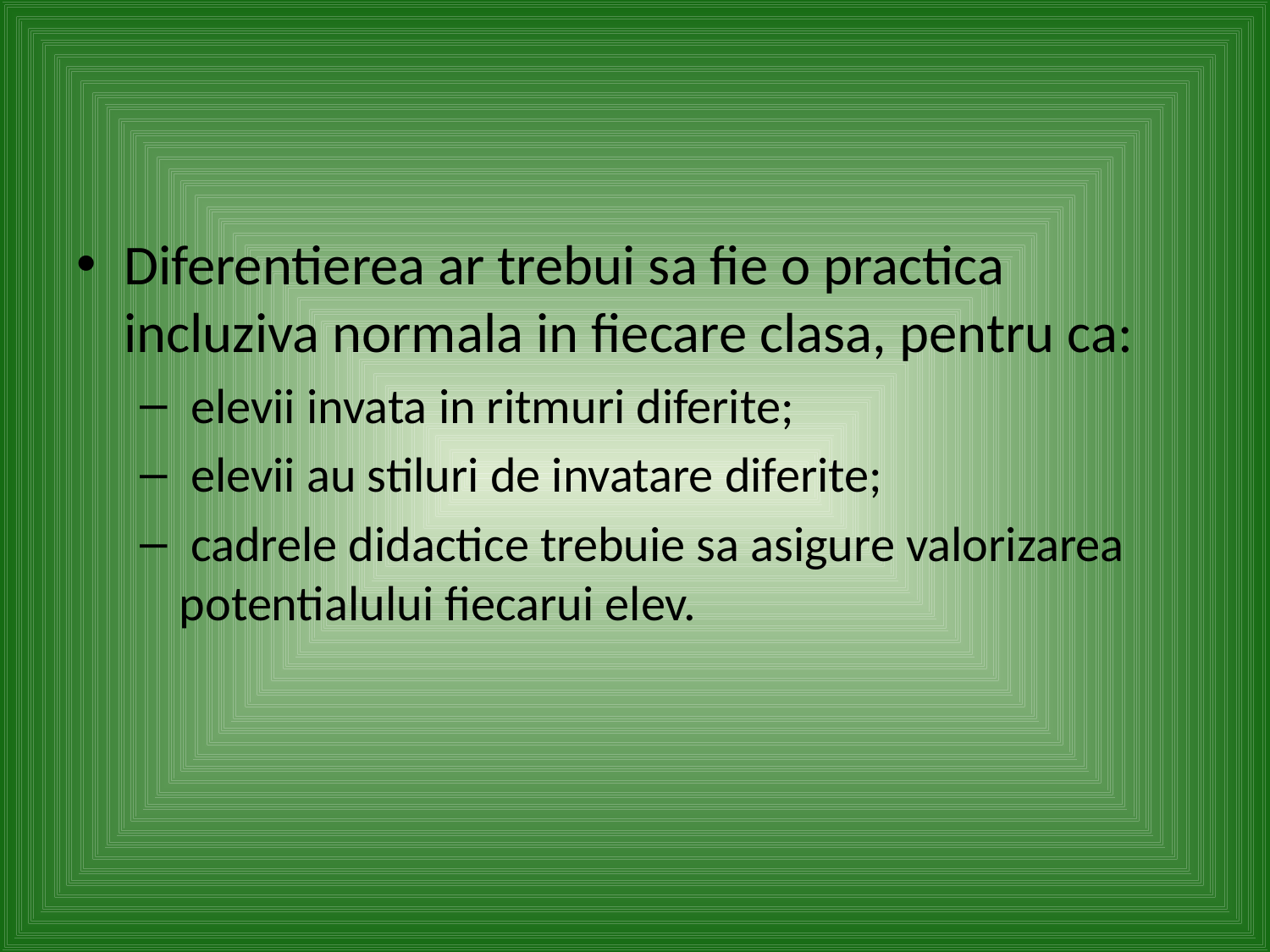

#
Diferentierea ar trebui sa fie o practica incluziva normala in fiecare clasa, pentru ca:
 elevii invata in ritmuri diferite;
 elevii au stiluri de invatare diferite;
 cadrele didactice trebuie sa asigure valorizarea  potentialului fiecarui elev.